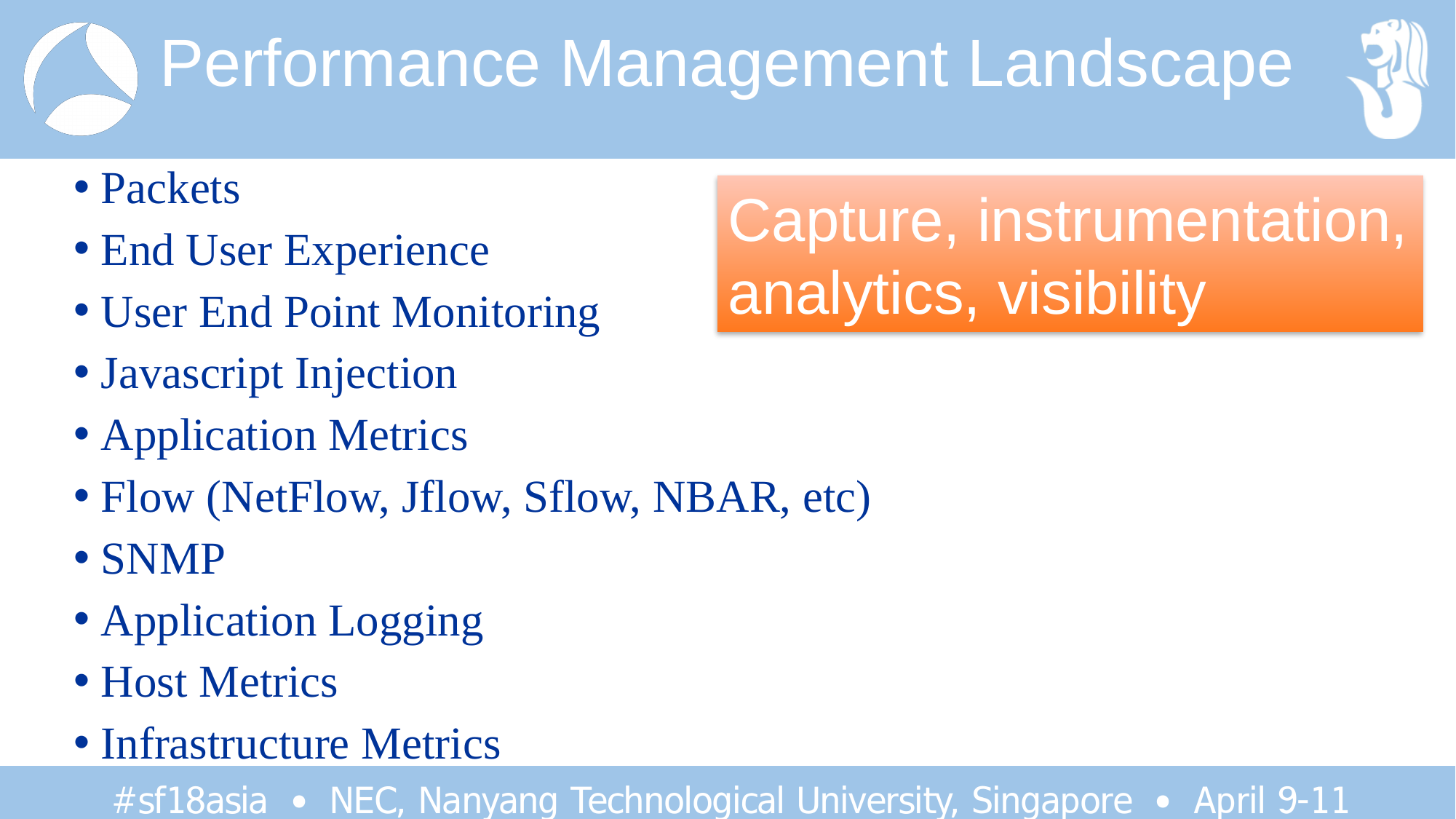

# Performance Management Landscape
Packets
End User Experience
User End Point Monitoring
Javascript Injection
Application Metrics
Flow (NetFlow, Jflow, Sflow, NBAR, etc)
SNMP
Application Logging
Host Metrics
Infrastructure Metrics
Capture, instrumentation, analytics, visibility